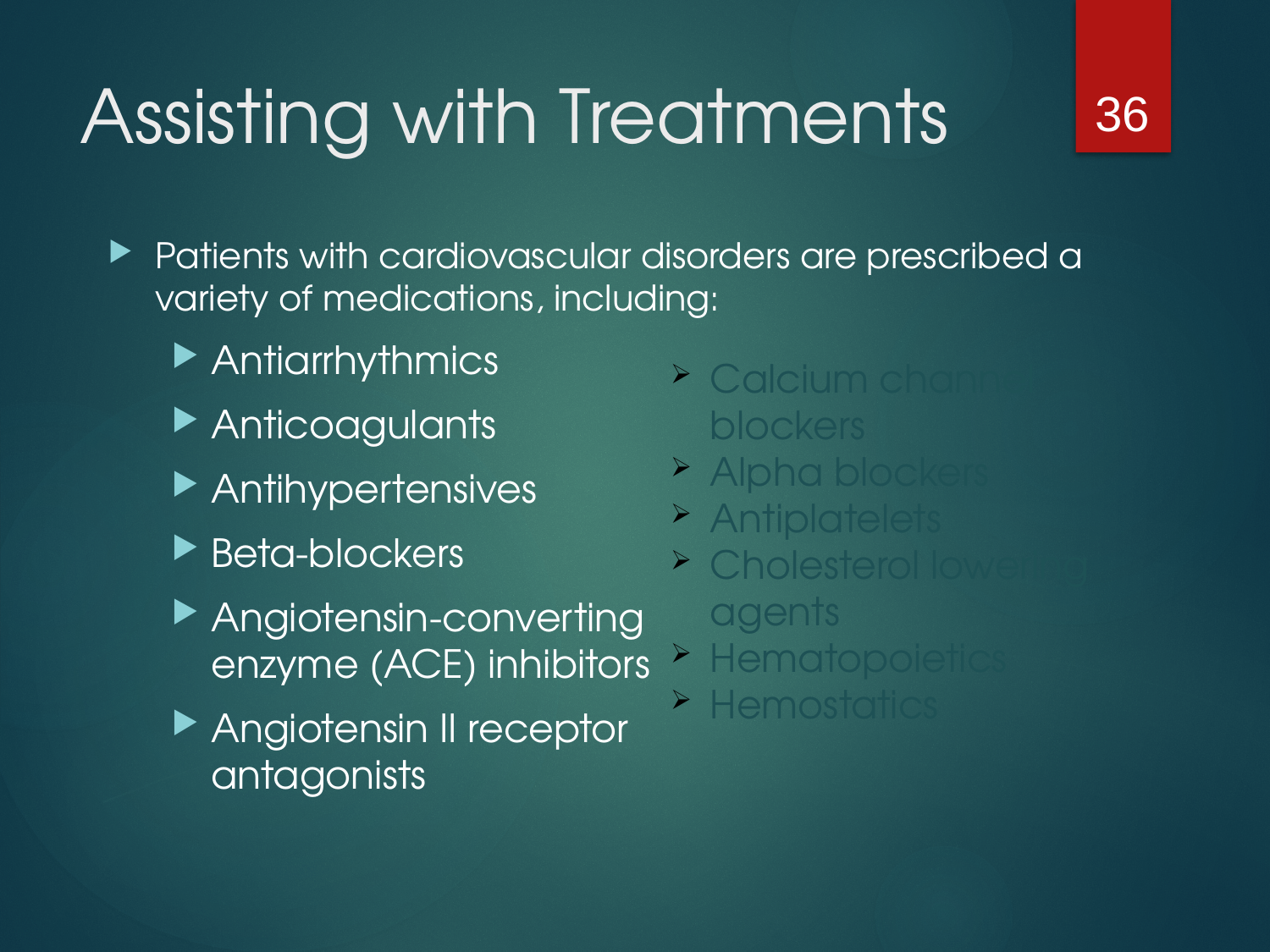

36
# Assisting with Treatments
Patients with cardiovascular disorders are prescribed a variety of medications, including:
Antiarrhythmics
Anticoagulants
Antihypertensives
Beta-blockers
Angiotensin-converting
enzyme (ACE) inhibitors
Angiotensin II receptor
antagonists

Calcium channel blockers
Alpha blockers
Antiplatelets
Cholesterol lowering agents
Hematopoietics
Hemostatics